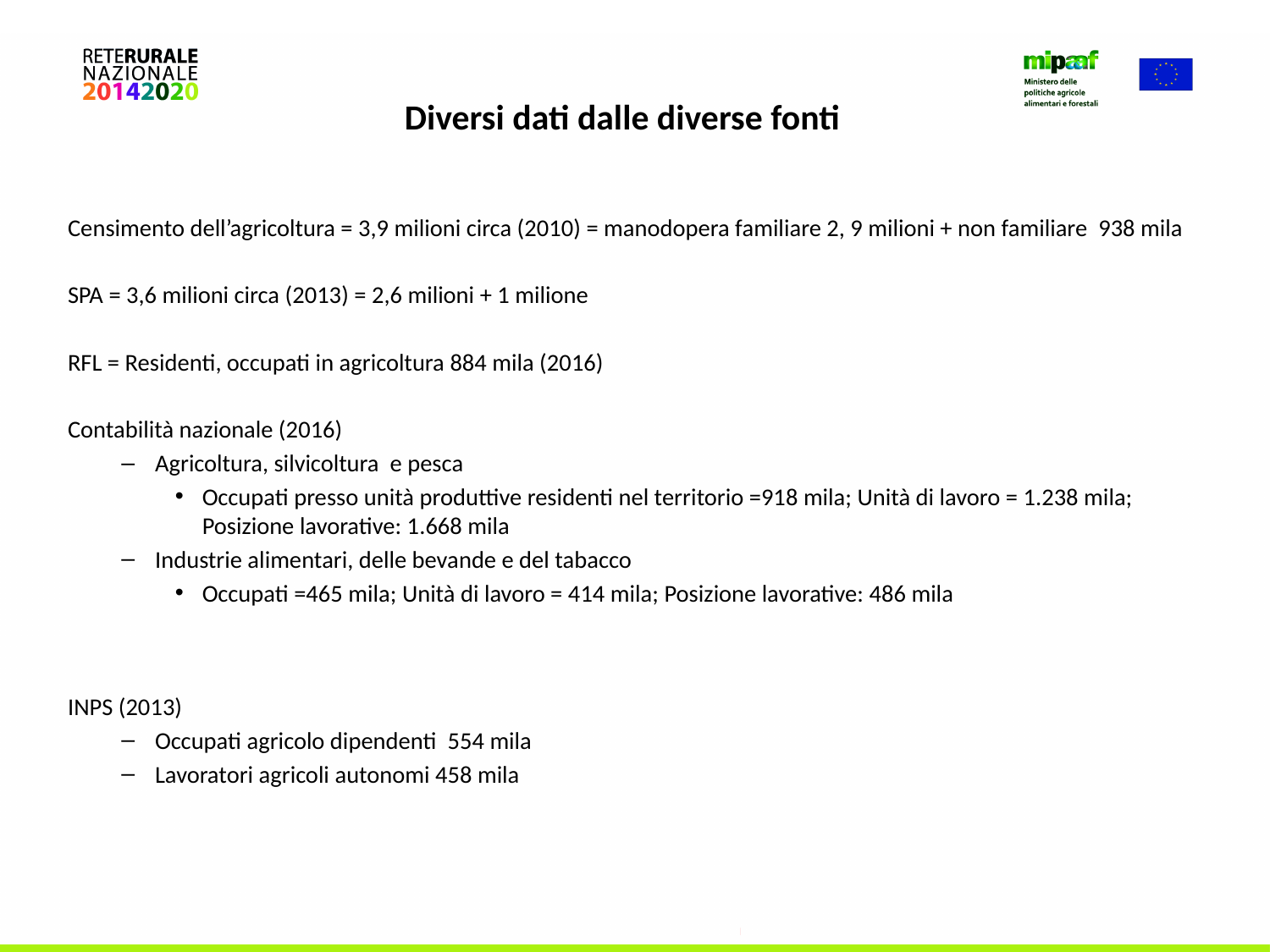

# Diversi dati dalle diverse fonti
Censimento dell’agricoltura = 3,9 milioni circa (2010) = manodopera familiare 2, 9 milioni + non familiare  938 mila

SPA = 3,6 milioni circa (2013) = 2,6 milioni + 1 milione

RFL = Residenti, occupati in agricoltura 884 mila (2016)

Contabilità nazionale (2016)
Agricoltura, silvicoltura  e pesca
Occupati presso unità produttive residenti nel territorio =918 mila; Unità di lavoro = 1.238 mila; Posizione lavorative: 1.668 mila
Industrie alimentari, delle bevande e del tabacco
Occupati =465 mila; Unità di lavoro = 414 mila; Posizione lavorative: 486 mila

INPS (2013)
Occupati agricolo dipendenti  554 mila
Lavoratori agricoli autonomi 458 mila